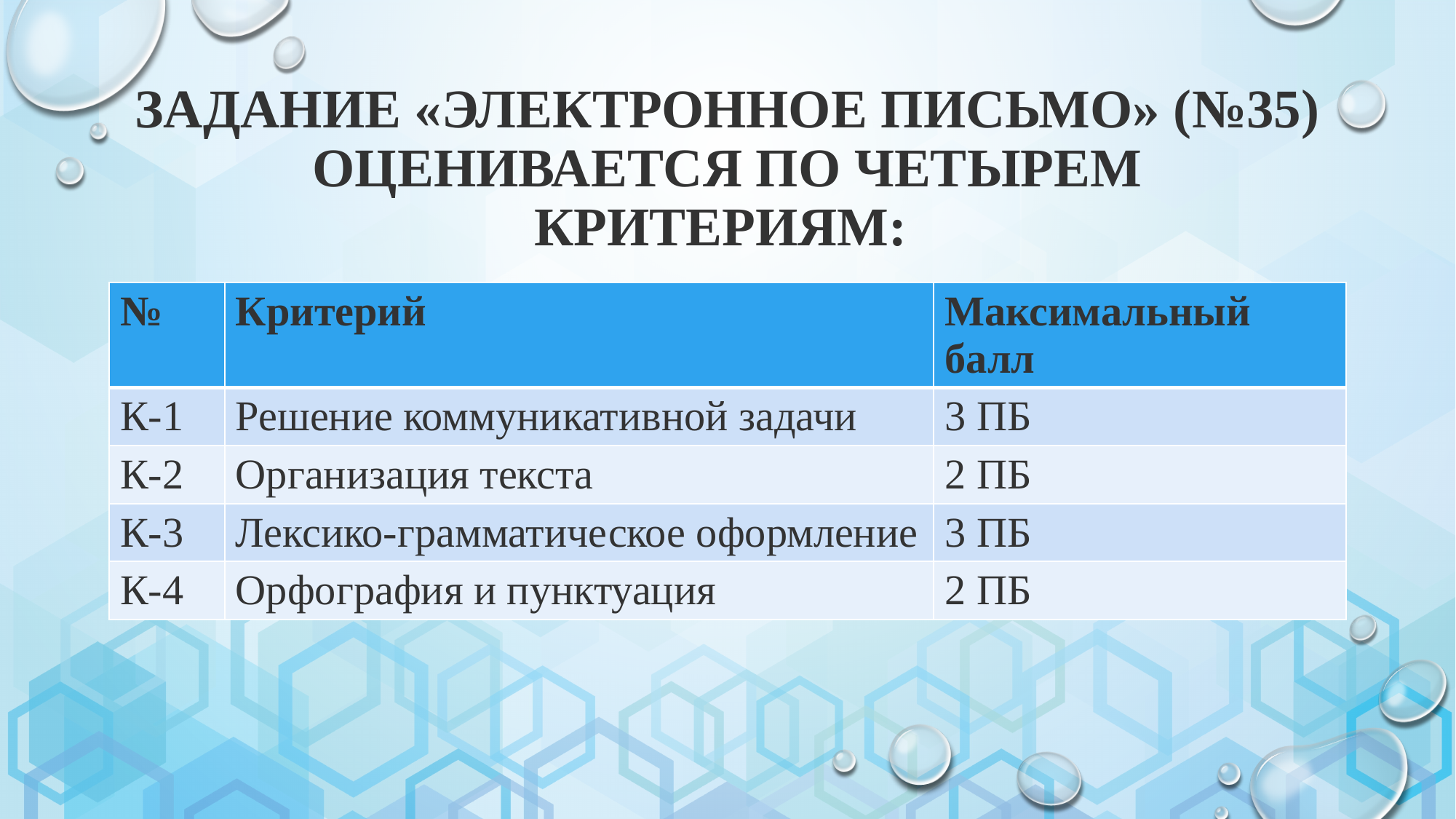

# задание «электронное письмо» (№35) оценивается по четырем критериям:
| № | Критерий | Максимальный балл |
| --- | --- | --- |
| К-1 | Решение коммуникативной задачи | 3 ПБ |
| К-2 | Организация текста | 2 ПБ |
| К-3 | Лексико-грамматическое оформление | 3 ПБ |
| К-4 | Орфография и пунктуация | 2 ПБ |